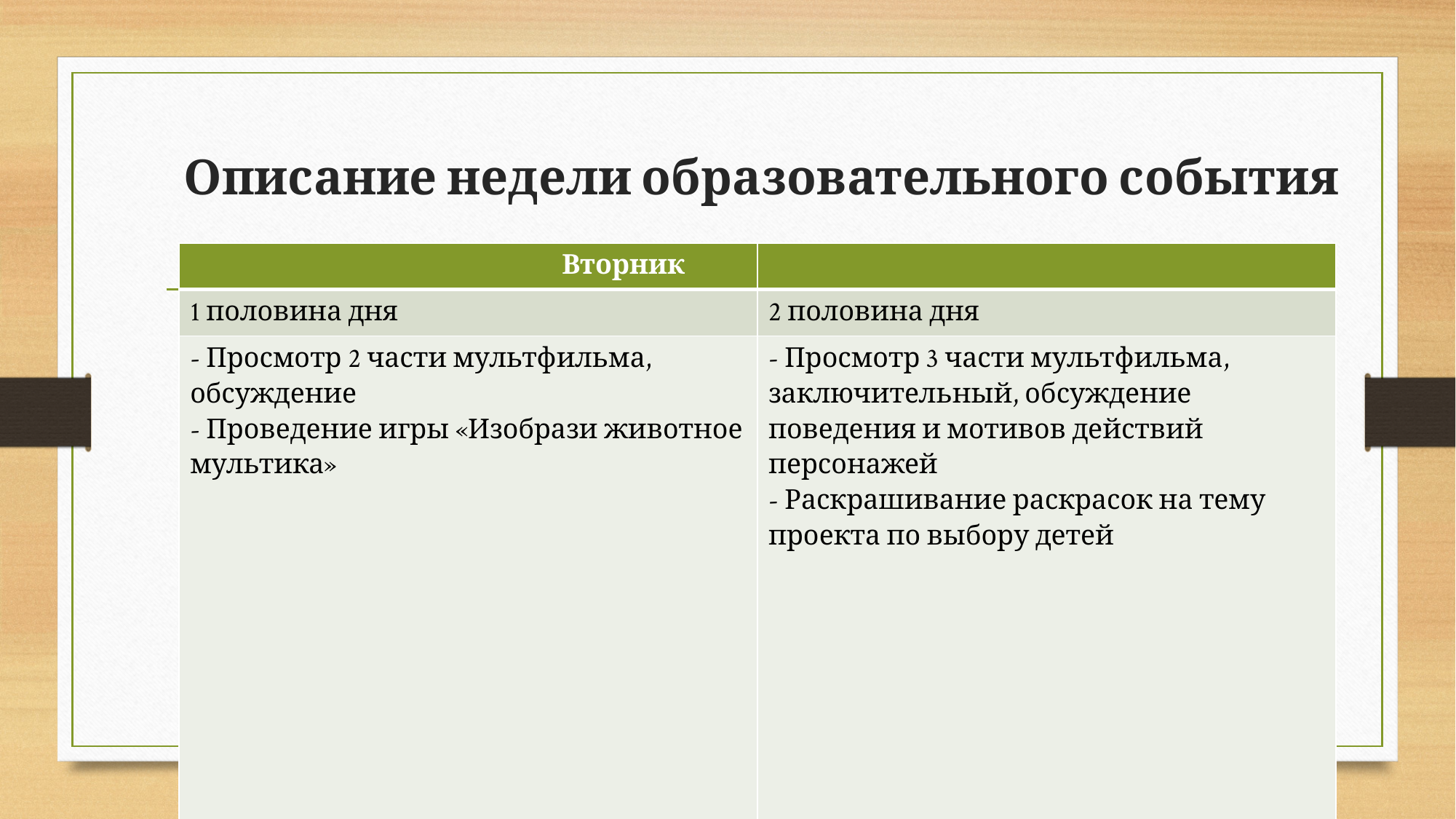

# Описание недели образовательного события
| Вторник |  |
| --- | --- |
| 1 половина дня | 2 половина дня |
| - Просмотр 2 части мультфильма, обсуждение - Проведение игры «Изобрази животное мультика» | - Просмотр 3 части мультфильма, заключительный, обсуждение поведения и мотивов действий персонажей - Раскрашивание раскрасок на тему проекта по выбору детей |